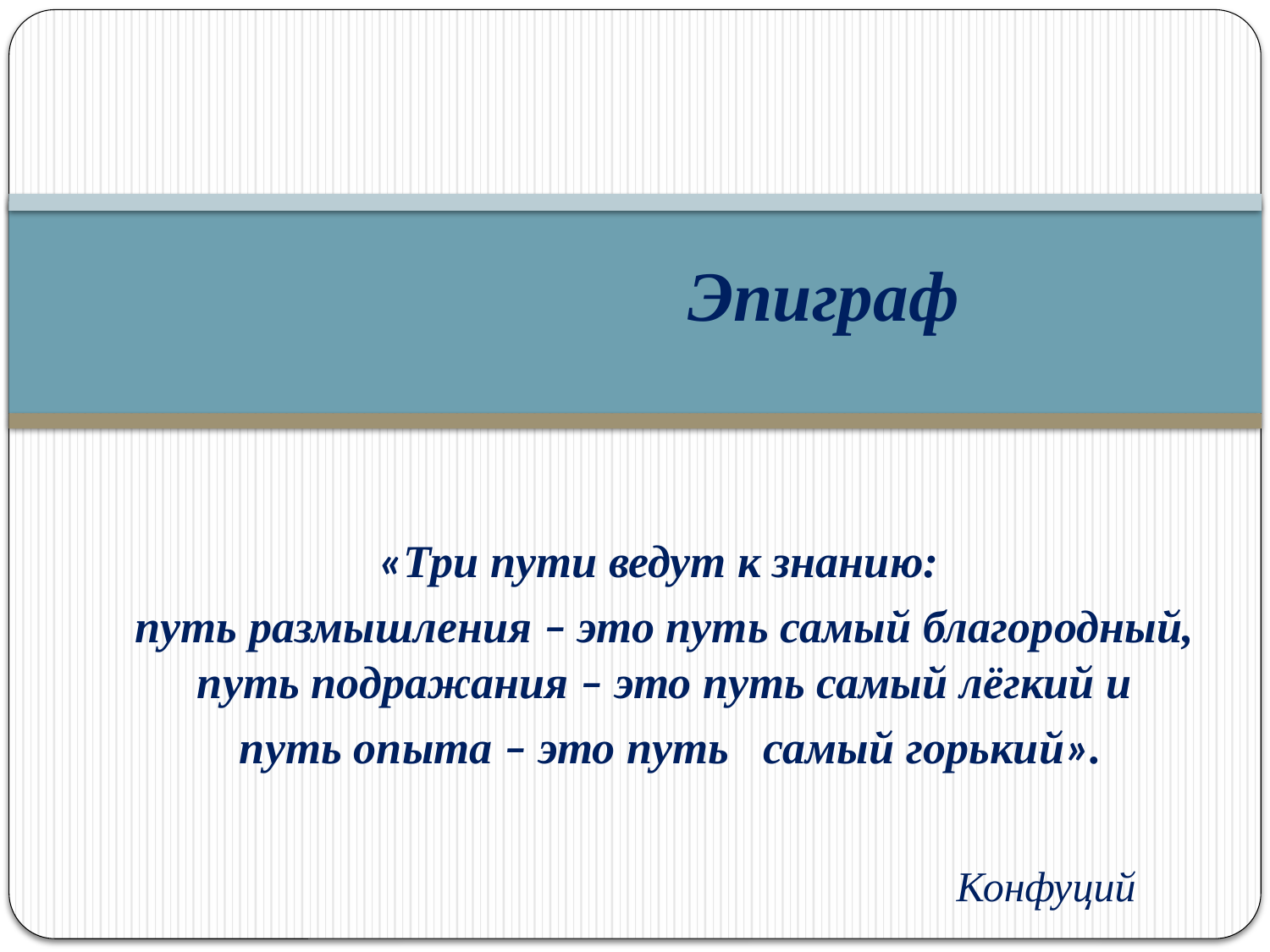

# Эпиграф
«Три пути ведут к знанию:
путь размышления – это путь самый благородный, путь подражания – это путь самый лёгкий и
 путь опыта – это путь   самый горький».

Конфуций